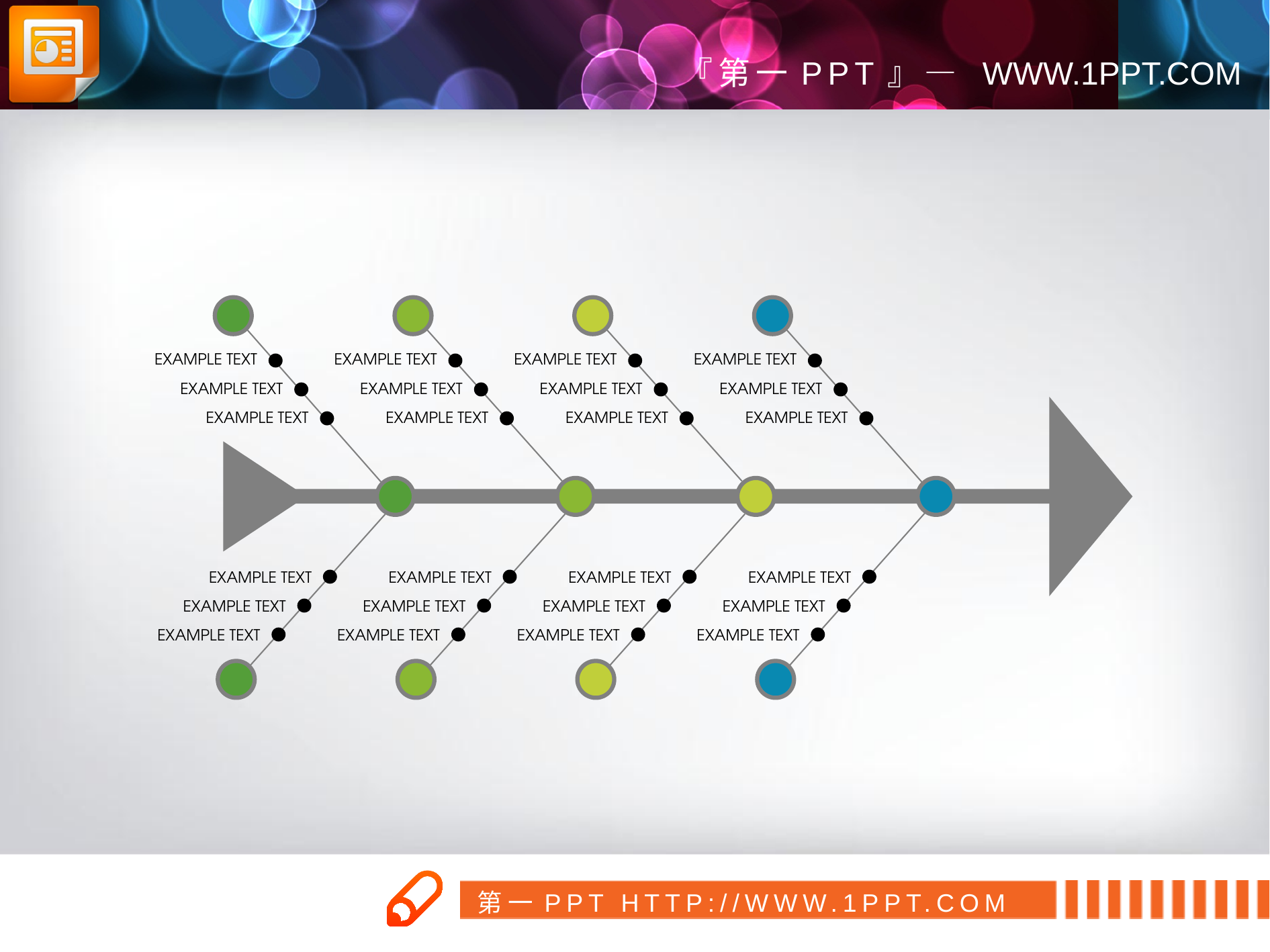

EXAMPLE TEXT

EXAMPLE TEXT

EXAMPLE TEXT

EXAMPLE TEXT

EXAMPLE TEXT

EXAMPLE TEXT

EXAMPLE TEXT

EXAMPLE TEXT

EXAMPLE TEXT

EXAMPLE TEXT

EXAMPLE TEXT

EXAMPLE TEXT

EXAMPLE TEXT

EXAMPLE TEXT

EXAMPLE TEXT

EXAMPLE TEXT

EXAMPLE TEXT

EXAMPLE TEXT

EXAMPLE TEXT

EXAMPLE TEXT

EXAMPLE TEXT

EXAMPLE TEXT

EXAMPLE TEXT

EXAMPLE TEXT